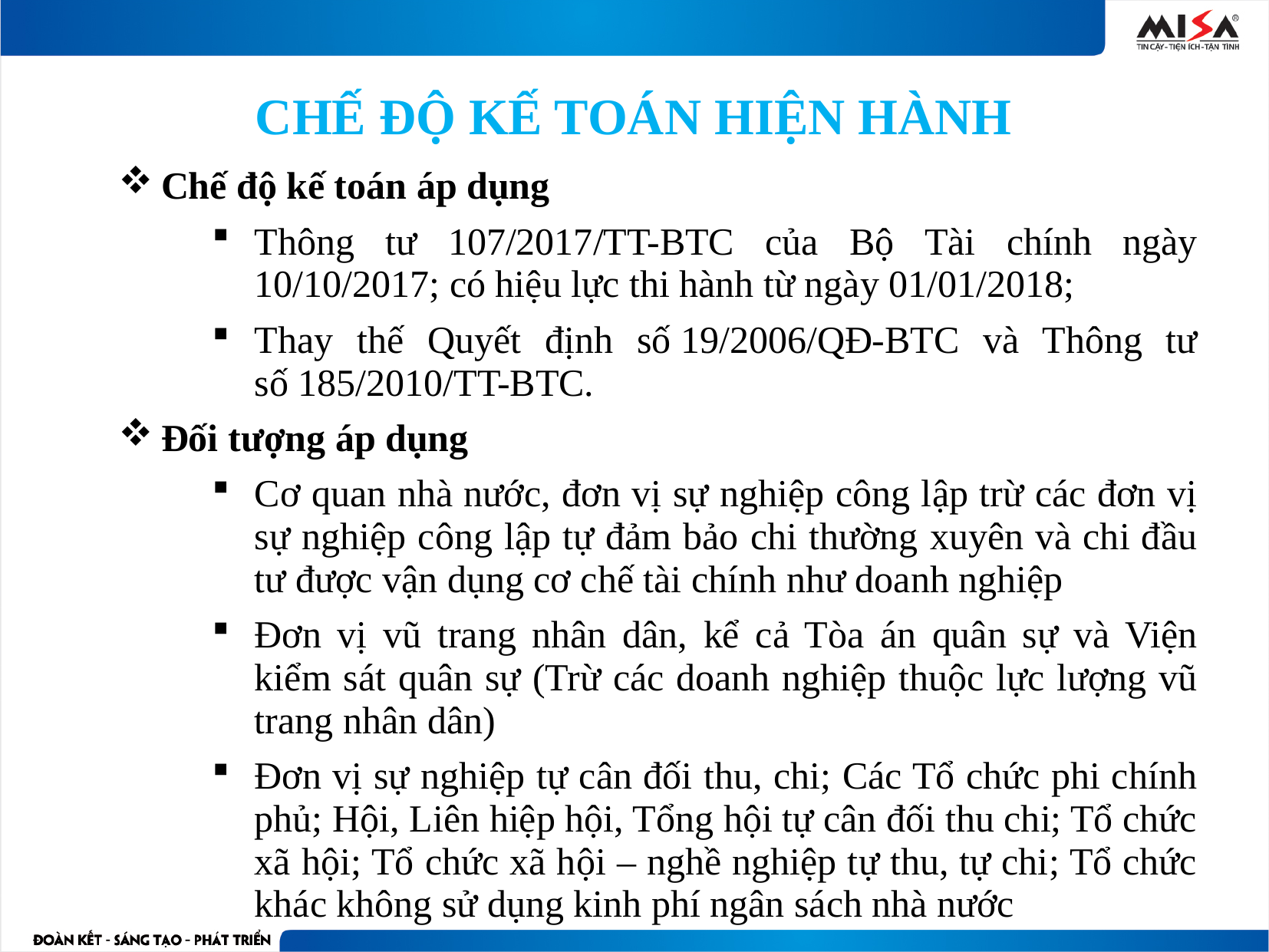

# CHẾ ĐỘ KẾ TOÁN HIỆN HÀNH
Chế độ kế toán áp dụng
Thông tư 107/2017/TT-BTC của Bộ Tài chính ngày 10/10/2017; có hiệu lực thi hành từ ngày 01/01/2018;
Thay thế Quyết định số 19/2006/QĐ-BTC và Thông tư số 185/2010/TT-BTC.
Đối tượng áp dụng
Cơ quan nhà nước, đơn vị sự nghiệp công lập trừ các đơn vị sự nghiệp công lập tự đảm bảo chi thường xuyên và chi đầu tư được vận dụng cơ chế tài chính như doanh nghiệp
Đơn vị vũ trang nhân dân, kể cả Tòa án quân sự và Viện kiểm sát quân sự (Trừ các doanh nghiệp thuộc lực lượng vũ trang nhân dân)
Đơn vị sự nghiệp tự cân đối thu, chi; Các Tổ chức phi chính phủ; Hội, Liên hiệp hội, Tổng hội tự cân đối thu chi; Tổ chức xã hội; Tổ chức xã hội – nghề nghiệp tự thu, tự chi; Tổ chức khác không sử dụng kinh phí ngân sách nhà nước